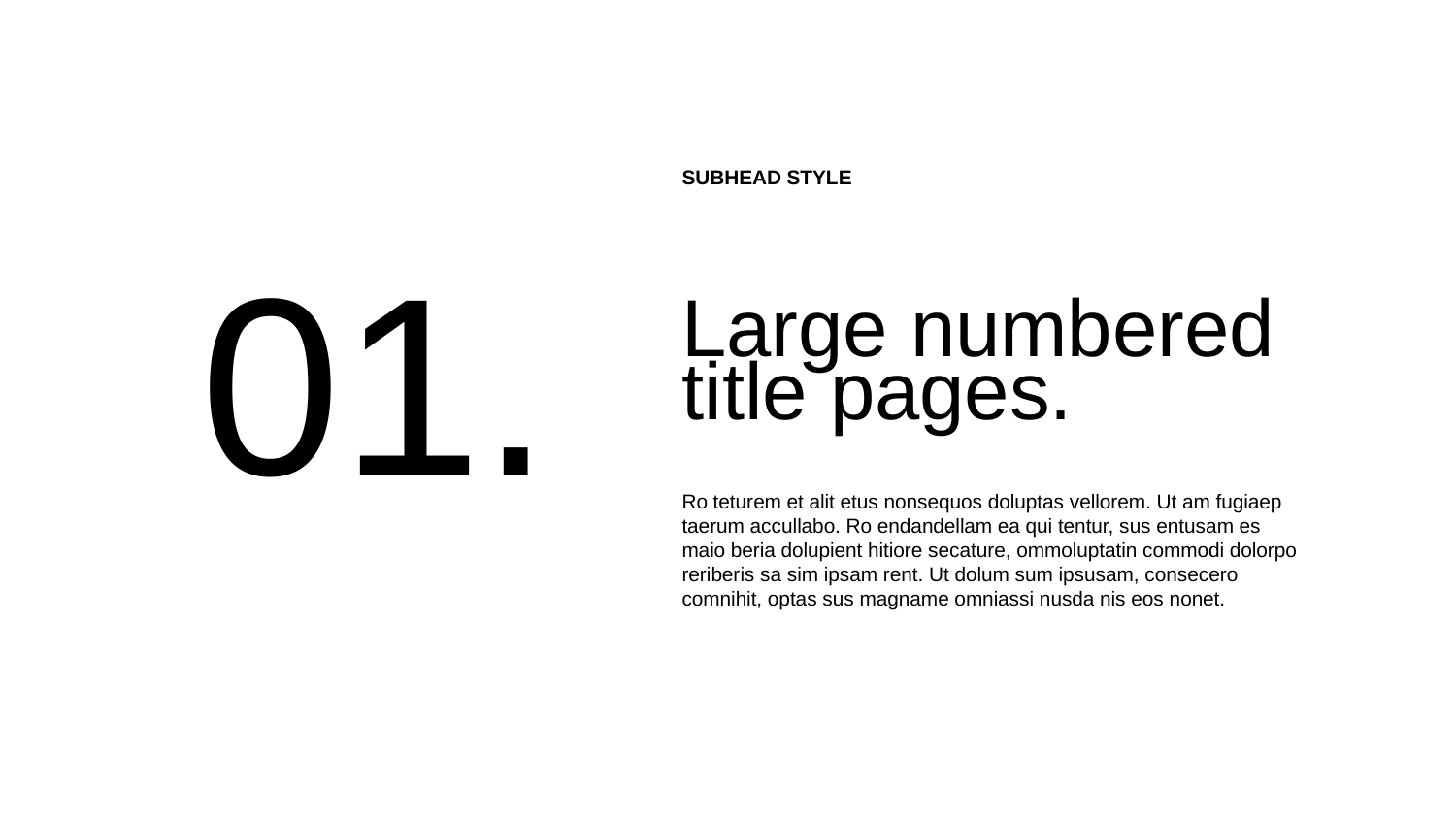

SUBHEAD STYLE
# Large numbered title pages.
01.
Ro teturem et alit etus nonsequos doluptas vellorem. Ut am fugiaep taerum accullabo. Ro endandellam ea qui tentur, sus entusam es maio beria dolupient hitiore secature, ommoluptatin commodi dolorpo reriberis sa sim ipsam rent. Ut dolum sum ipsusam, consecero comnihit, optas sus magname omniassi nusda nis eos nonet.